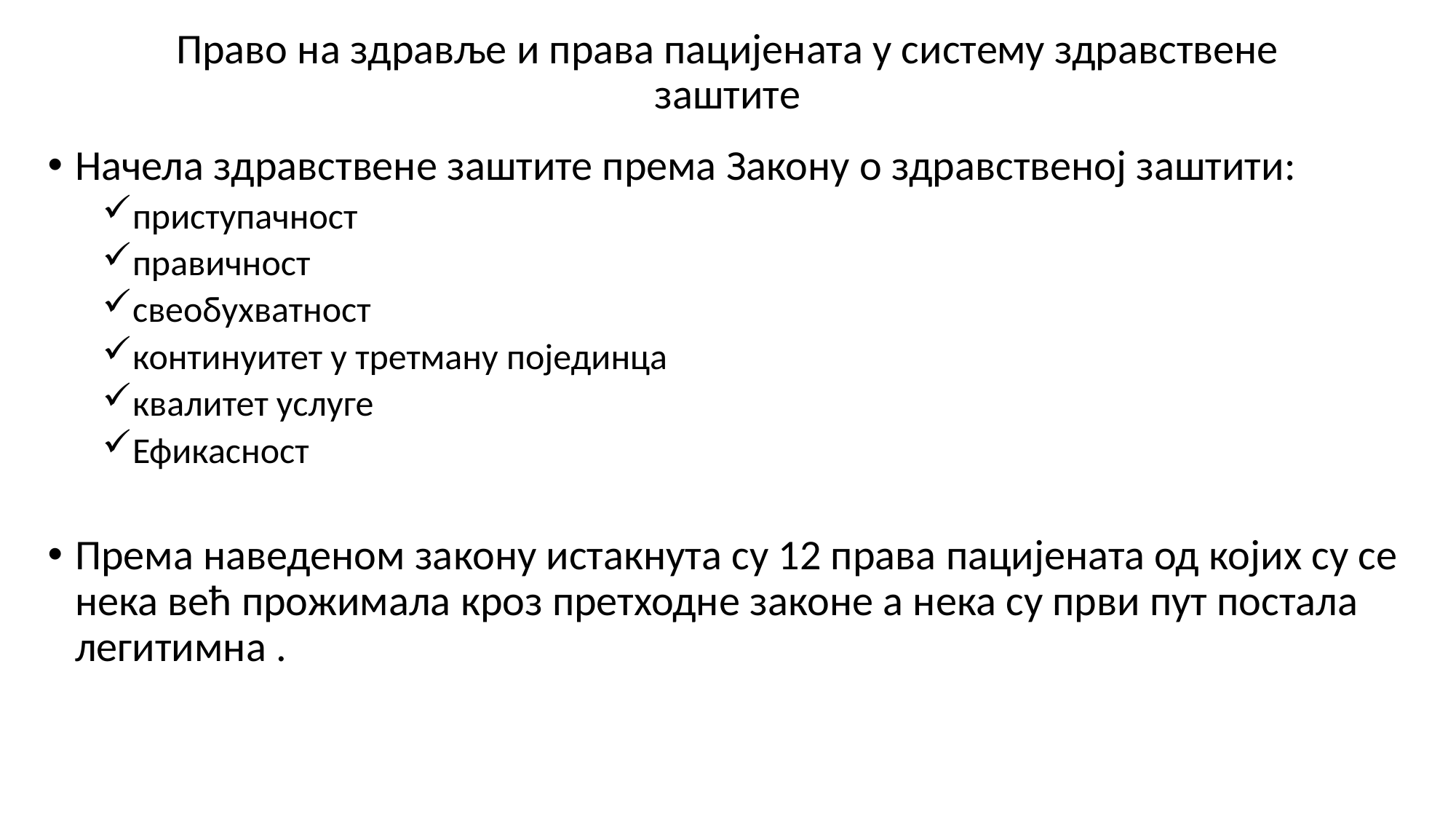

# Право на здравље и права пацијената у систему здравствене заштите
Начела здравствене заштите према Закону о здравственој заштити:
приступачност
правичност
свеобухватност
континуитет у третману појединца
квалитет услуге
Ефикасност

Према наведеном закону истакнута су 12 права пацијената од којих су се нека већ прожимала кроз претходне законе а нека су први пут постала легитимна .